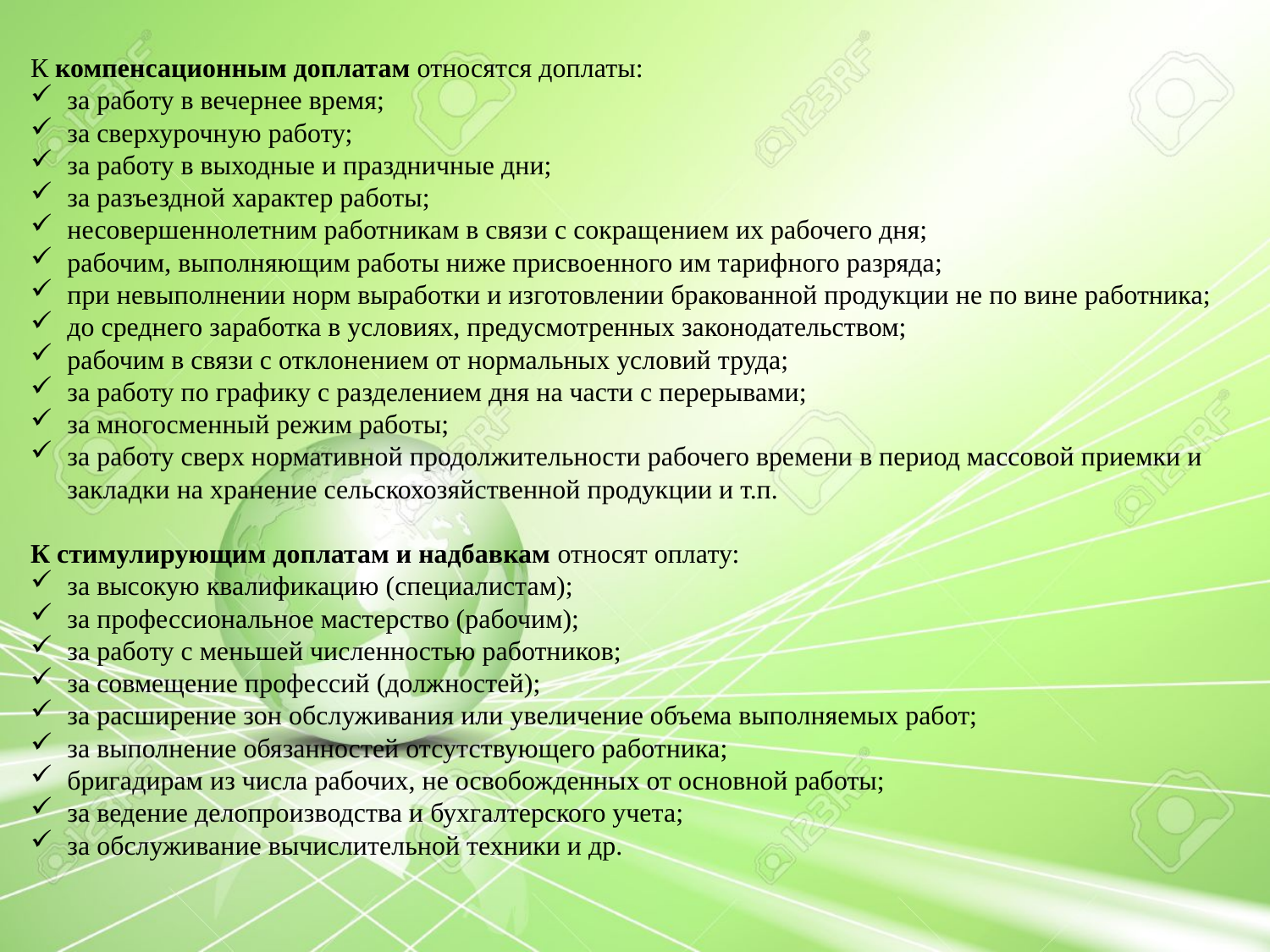

К компенсационным доплатам относятся доплаты:
за работу в вечернее время;
за сверхурочную работу;
за работу в выходные и праздничные дни;
за разъездной характер работы;
несовершеннолетним работникам в связи с сокращением их рабочего дня;
рабочим, выполняющим работы ниже присвоенного им тарифного разряда;
при невыполнении норм выработки и изготовлении бракованной продукции не по вине работника;
до среднего заработка в условиях, предусмотренных законодательством;
рабочим в связи с отклонением от нормальных условий труда;
за работу по графику с разделением дня на части с перерывами;
за многосменный режим работы;
за работу сверх нормативной продолжительности рабочего времени в период массовой приемки и закладки на хранение сельскохозяйственной продукции и т.п.

К стимулирующим доплатам и надбавкам относят оплату:
за высокую квалификацию (специалистам);
за профессиональное мастерство (рабочим);
за работу с меньшей численностью работников;
за совмещение профессий (должностей);
за расширение зон обслуживания или увеличение объема выполняемых работ;
за выполнение обязанностей отсутствующего работника;
бригадирам из числа рабочих, не освобожденных от основной работы;
за ведение делопроизводства и бухгалтерского учета;
за обслуживание вычислительной техники и др.